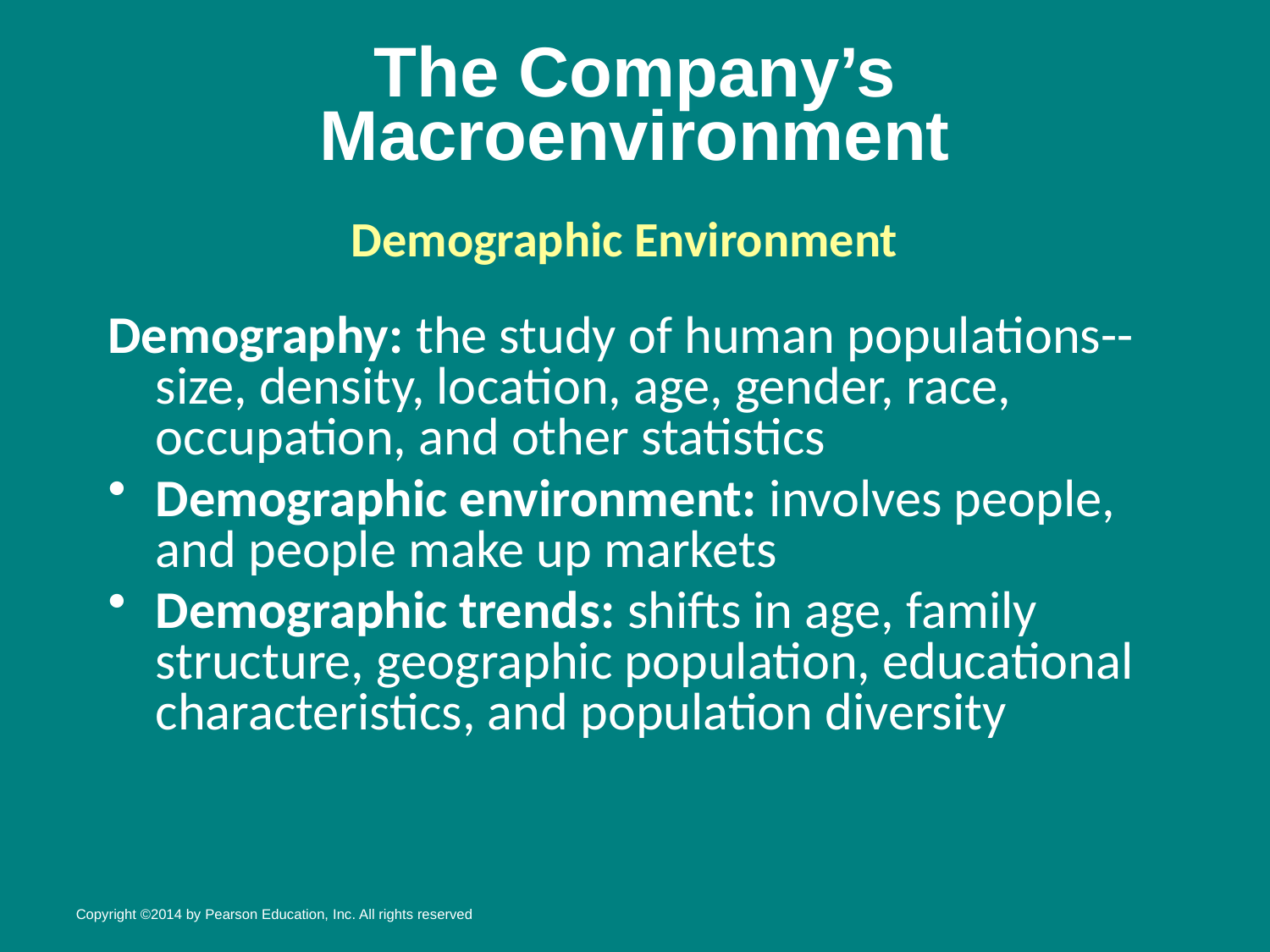

# The Company’s Macroenvironment
Demographic Environment
Demography: the study of human populations-- size, density, location, age, gender, race, occupation, and other statistics
Demographic environment: involves people, and people make up markets
Demographic trends: shifts in age, family structure, geographic population, educational characteristics, and population diversity

Copyright ©2014 by Pearson Education, Inc. All rights reserved